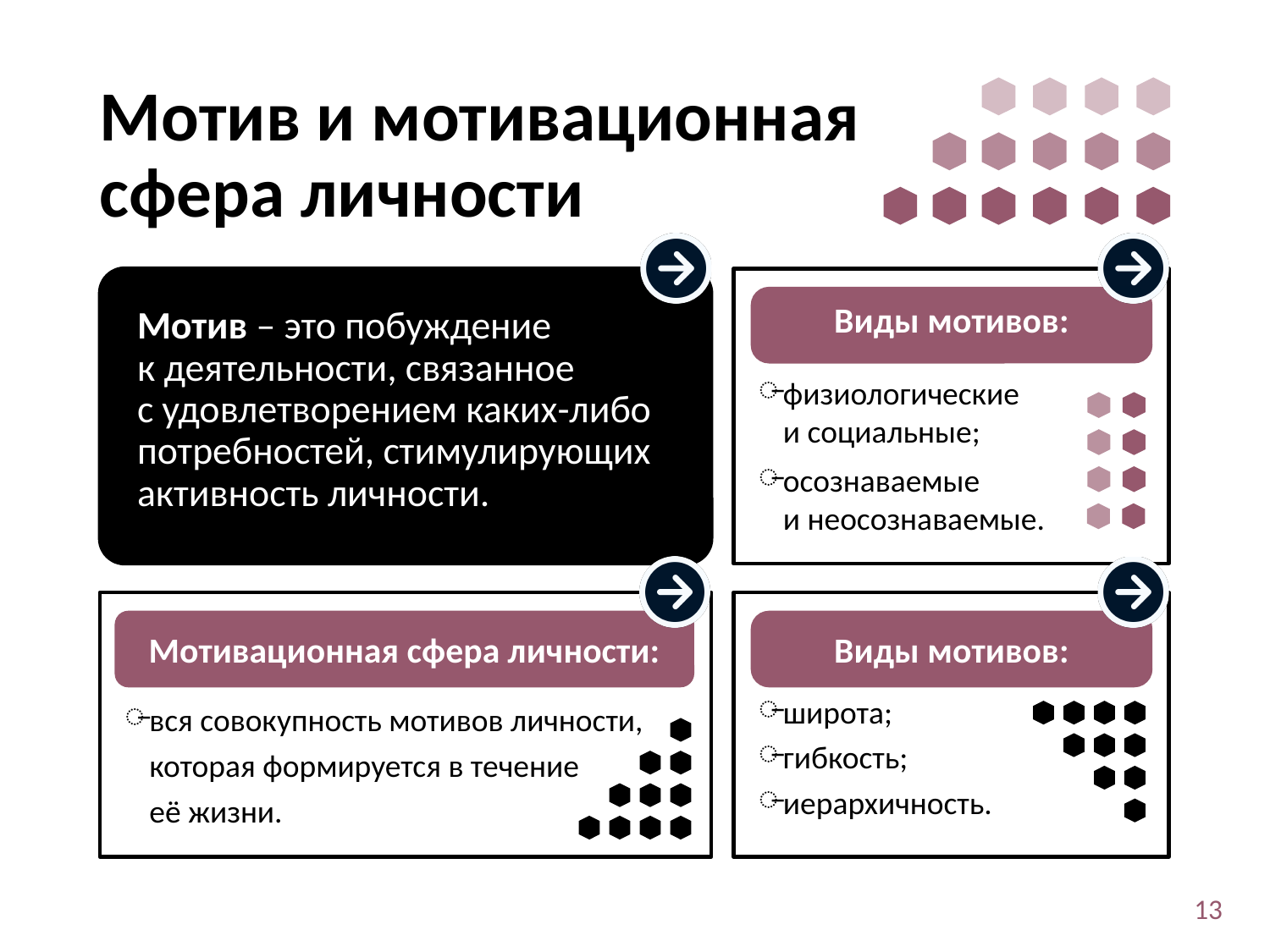

# Мотив и мотивационная сфера личности

Мотив – это побуждение
к деятельности, связанное
с удовлетворением каких-либо потребностей, стимулирующих активность личности.
физиологические
и социальные;
осознаваемые
и неосознаваемые.
Виды мотивов:

вся совокупность мотивов личности, которая формируется в течение
её жизни.
широта;
гибкость;
иерархичность.
Мотивационная сфера личности:
Виды мотивов:

13